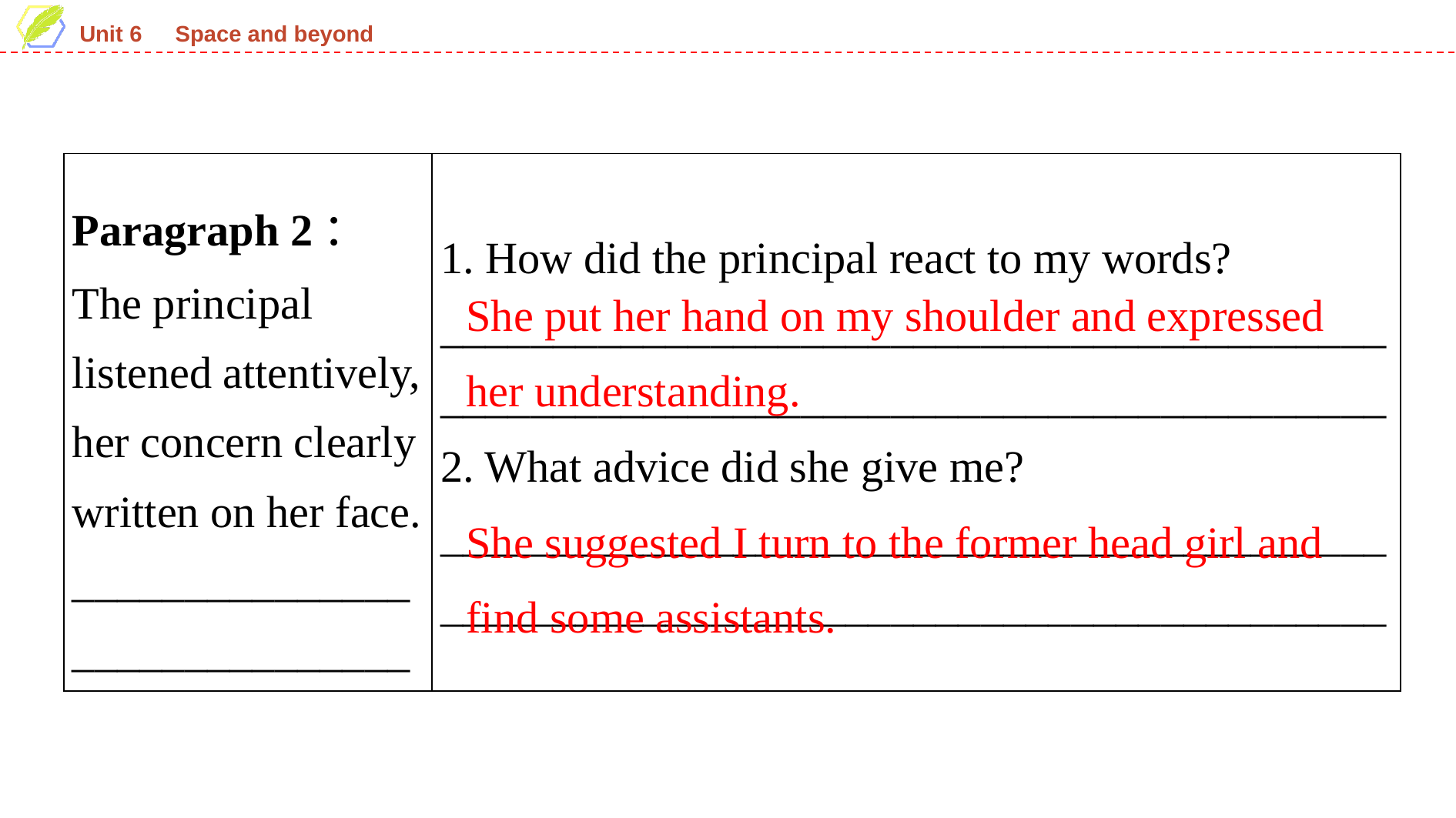

| Paragraph 2： The principal listened attentively, her concern clearly written on her face. \_\_\_\_\_\_\_\_\_\_\_\_\_\_\_\_\_\_\_\_\_\_\_\_\_\_\_\_\_\_ | 1. How did the principal react to my words? \_\_\_\_\_\_\_\_\_\_\_\_\_\_\_\_\_\_\_\_\_\_\_\_\_\_\_\_\_\_\_\_\_\_\_\_\_\_\_\_\_\_\_\_\_\_\_\_\_\_\_\_\_\_\_\_\_\_\_\_\_\_\_\_\_\_\_\_\_\_\_\_\_\_\_\_\_\_\_\_\_\_\_\_ 2. What advice did she give me? \_\_\_\_\_\_\_\_\_\_\_\_\_\_\_\_\_\_\_\_\_\_\_\_\_\_\_\_\_\_\_\_\_\_\_\_\_\_\_\_\_\_\_\_\_\_\_\_\_\_\_\_\_\_\_\_\_\_\_\_\_\_\_\_\_\_\_\_\_\_\_\_\_\_\_\_\_\_\_\_\_\_\_\_ |
| --- | --- |
She put her hand on my shoulder and expressed her understanding.
She suggested I turn to the former head girl and find some assistants.